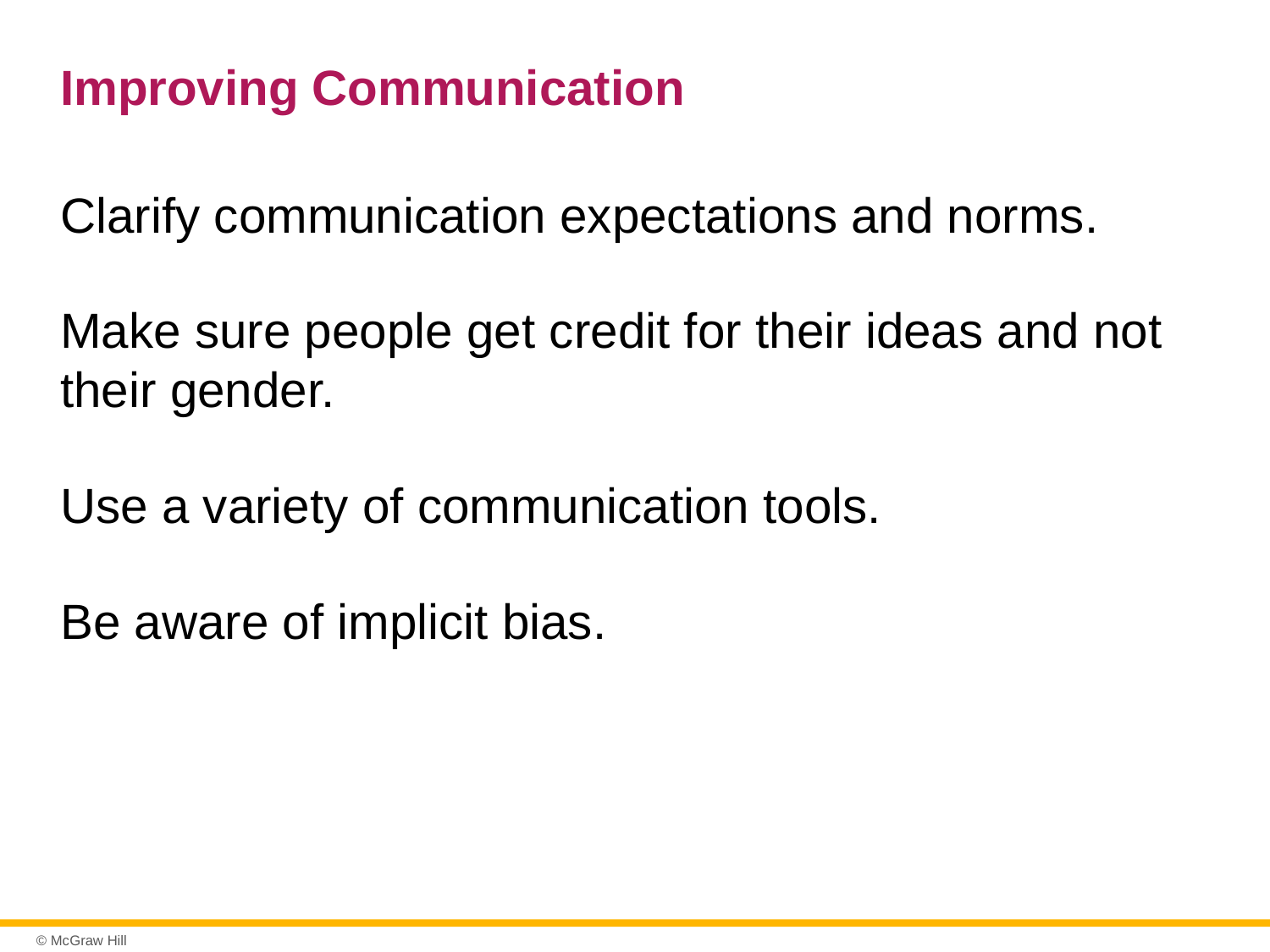

# Improving Communication
Clarify communication expectations and norms.
Make sure people get credit for their ideas and not their gender.
Use a variety of communication tools.
Be aware of implicit bias.